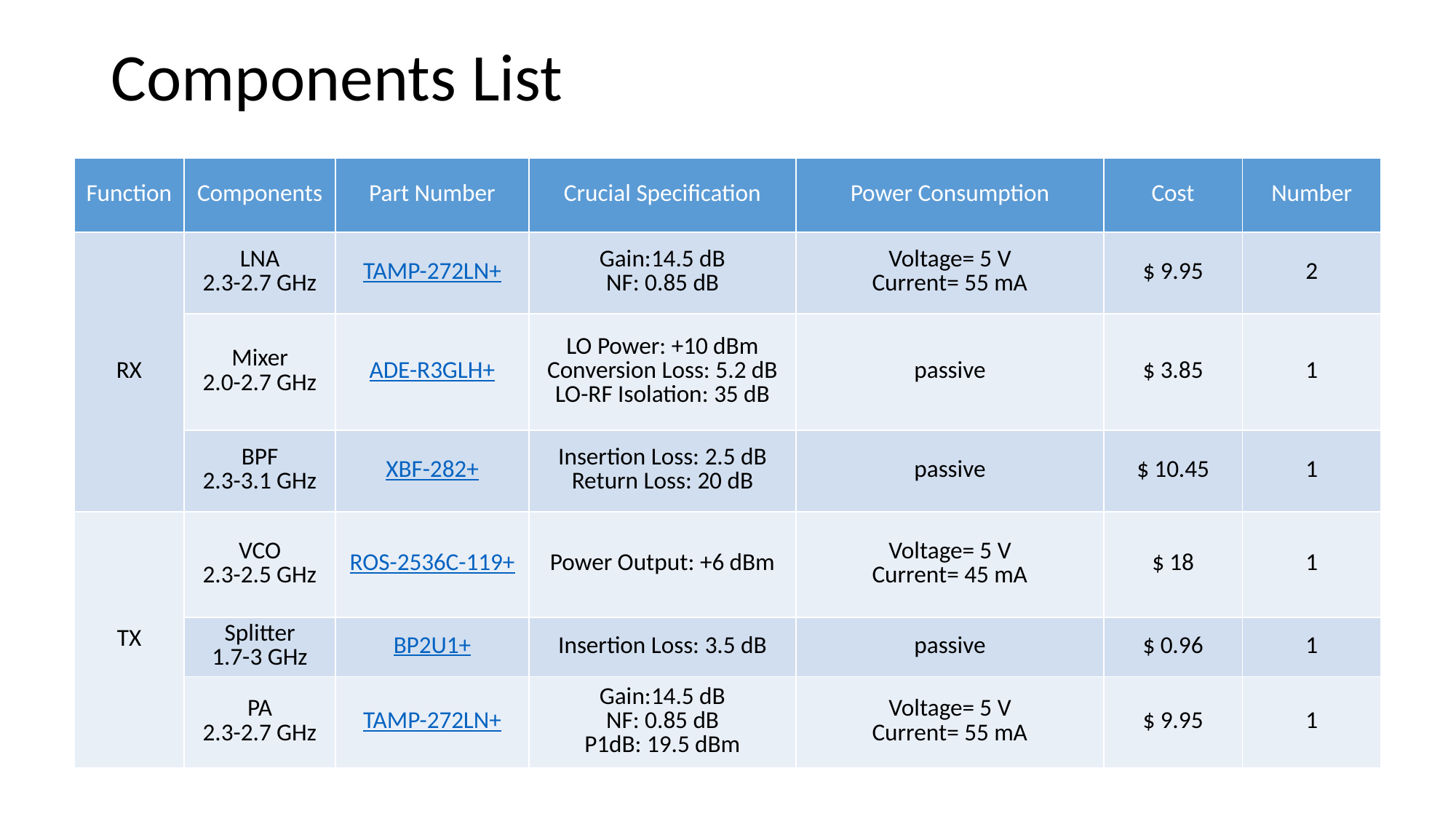

# Components List
| Function | Components | Part Number | Crucial Specification | Power Consumption | Cost | Number |
| --- | --- | --- | --- | --- | --- | --- |
| RX | LNA 2.3-2.7 GHz | TAMP-272LN+ | Gain:14.5 dB NF: 0.85 dB | Voltage= 5 V Current= 55 mA | $ 9.95 | 2 |
|  | Mixer 2.0-2.7 GHz | ADE-R3GLH+ | LO Power: +10 dBm Conversion Loss: 5.2 dB LO-RF Isolation: 35 dB | passive | $ 3.85 | 1 |
|  | BPF 2.3-3.1 GHz | XBF-282+ | Insertion Loss: 2.5 dB Return Loss: 20 dB | passive | $ 10.45 | 1 |
| TX | VCO 2.3-2.5 GHz | ROS-2536C-119+ | Power Output: +6 dBm | Voltage= 5 V Current= 45 mA | $ 18 | 1 |
|  | Splitter 1.7-3 GHz | BP2U1+ | Insertion Loss: 3.5 dB | passive | $ 0.96 | 1 |
|  | PA 2.3-2.7 GHz | TAMP-272LN+ | Gain:14.5 dB NF: 0.85 dB P1dB: 19.5 dBm | Voltage= 5 V Current= 55 mA | $ 9.95 | 1 |